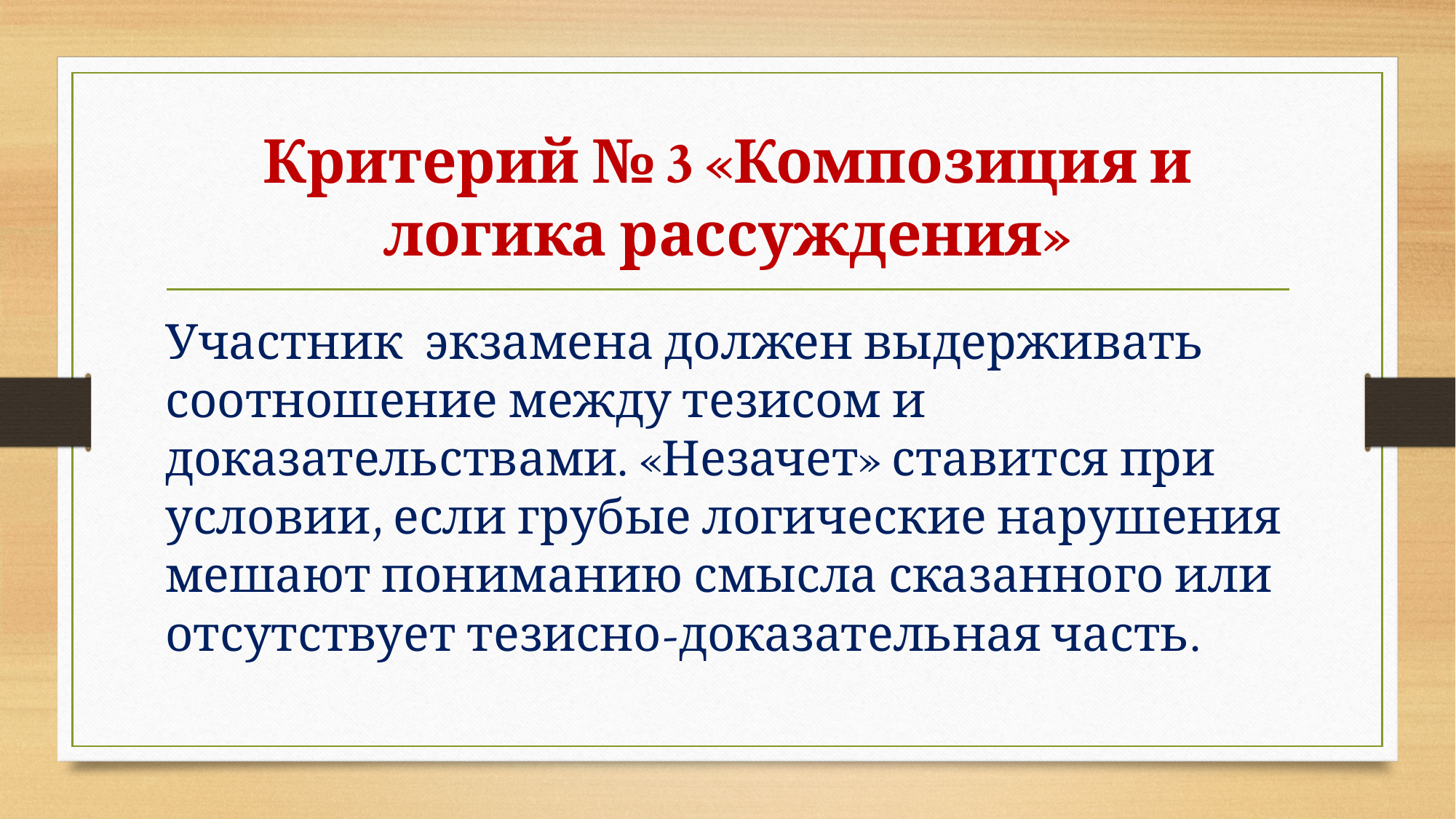

# Критерий № 3 «Композиция и логика рассуждения»
Участник  экзамена должен выдерживать соотношение между тезисом и доказательствами. «Незачет» ставится при условии, если грубые логические нарушения мешают пониманию смысла сказанного или отсутствует тезисно-доказательная часть.